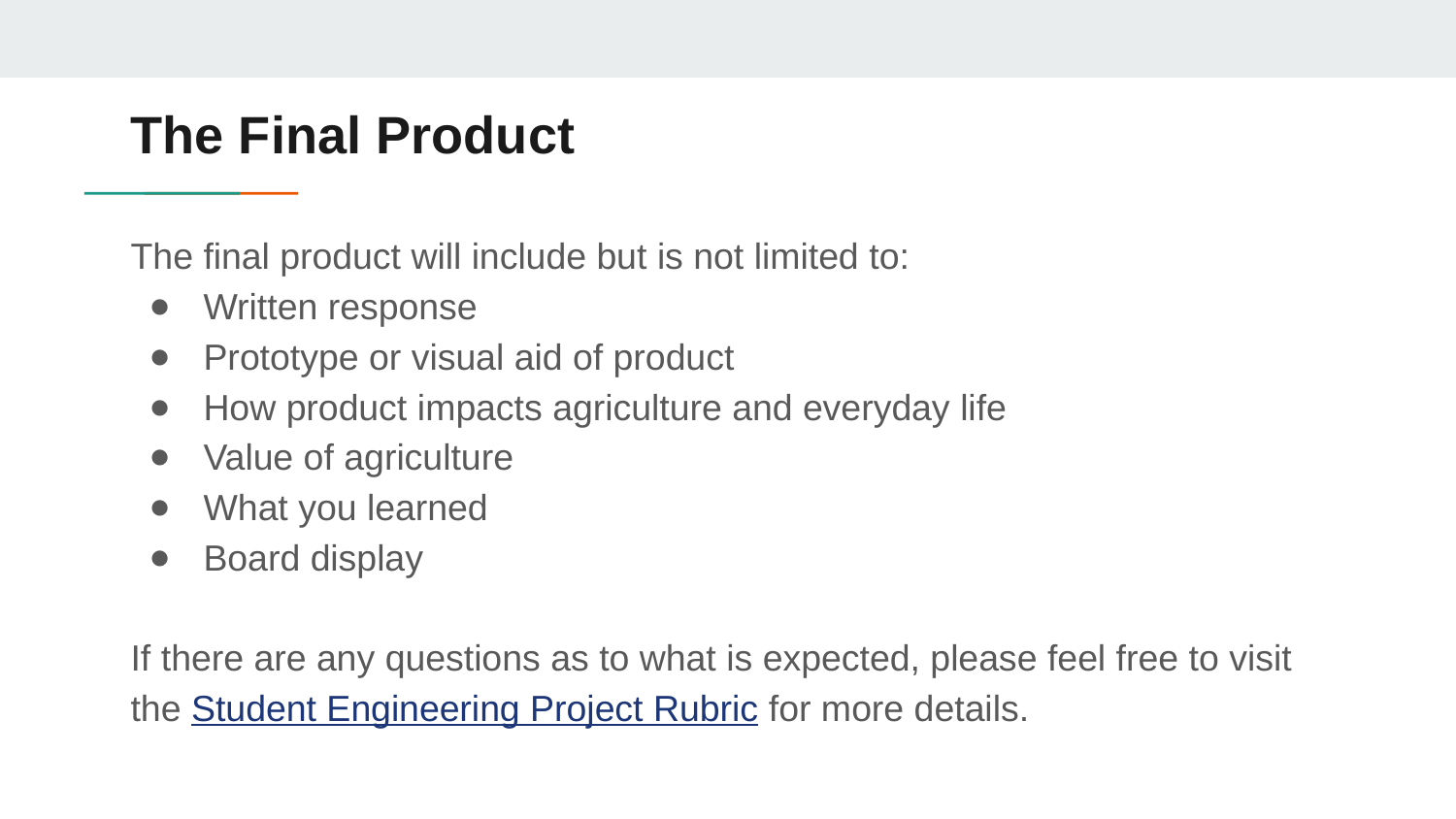

# The Final Product
The final product will include but is not limited to:
Written response
Prototype or visual aid of product
How product impacts agriculture and everyday life
Value of agriculture
What you learned
Board display

If there are any questions as to what is expected, please feel free to visit the Student Engineering Project Rubric for more details.